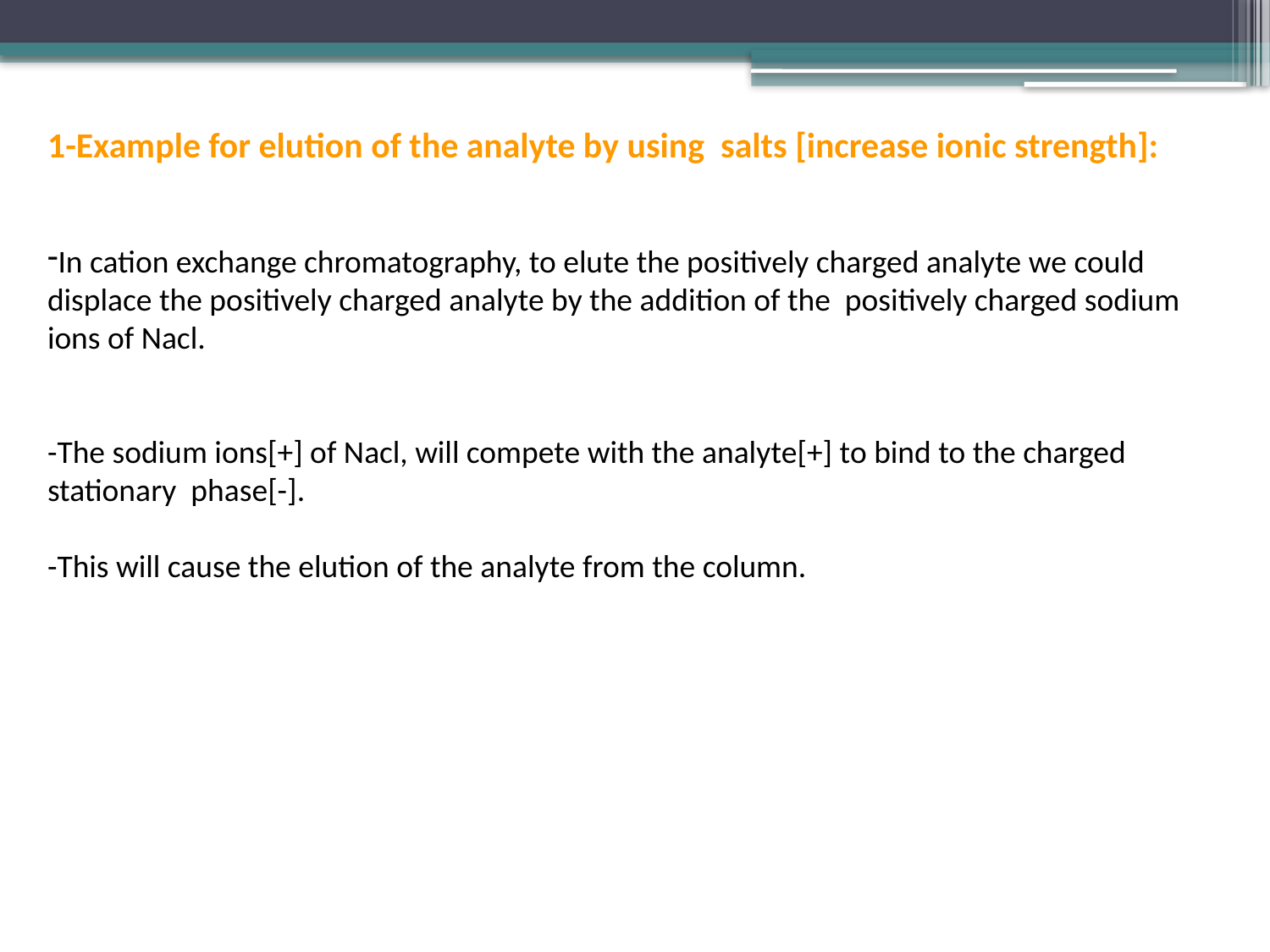

1-Example for elution of the analyte by using  salts [increase ionic strength]:

In cation exchange chromatography, to elute the positively charged analyte we could displace the positively charged analyte by the addition of the  positively charged sodium ions of Nacl.

-The sodium ions[+] of Nacl, will compete with the analyte[+] to bind to the charged stationary  phase[-].

-This will cause the elution of the analyte from the column.